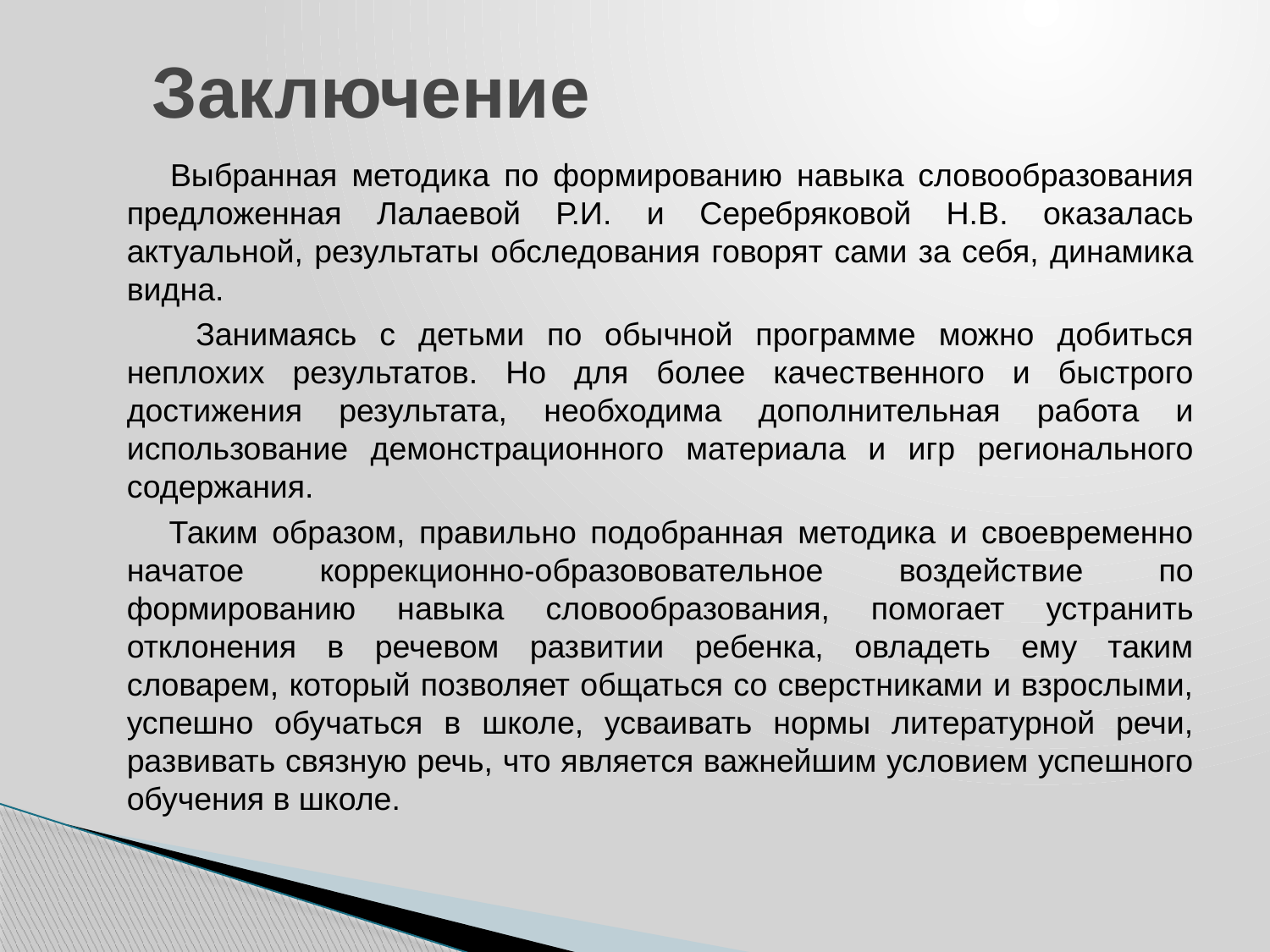

# Заключение
	   Выбранная методика по формированию навыка словообразования предложенная Лалаевой Р.И. и Серебряковой Н.В. оказалась актуальной, результаты обследования говорят сами за себя, динамика видна.
	   Занимаясь с детьми по обычной программе можно добиться неплохих результатов. Но для более качественного и быстрого достижения результата, необходима дополнительная работа и использование демонстрационного материала и игр регионального содержания.
	   Таким образом, правильно подобранная методика и своевременно начатое коррекционно-образововательное воздействие по формированию навыка словообразования, помогает устранить отклонения в речевом развитии ребенка, овладеть ему таким словарем, который позволяет общаться со сверстниками и взрослыми, успешно обучаться в школе, усваивать нормы литературной речи, развивать связную речь, что является важнейшим условием успешного обучения в школе.